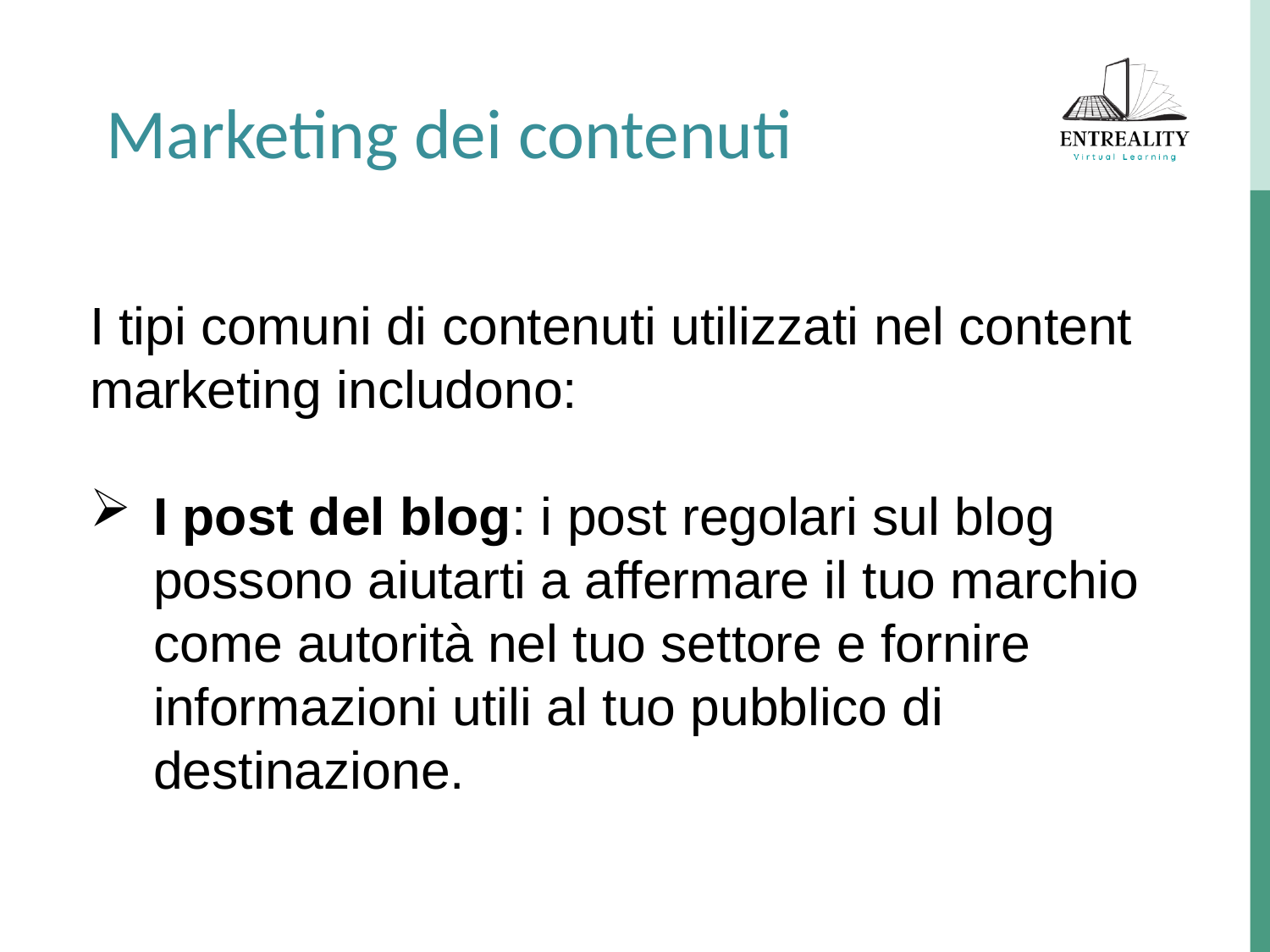

Marketing dei contenuti

I tipi comuni di contenuti utilizzati nel content marketing includono:

I post del blog: i post regolari sul blog possono aiutarti a affermare il tuo marchio come autorità nel tuo settore e fornire informazioni utili al tuo pubblico di destinazione.